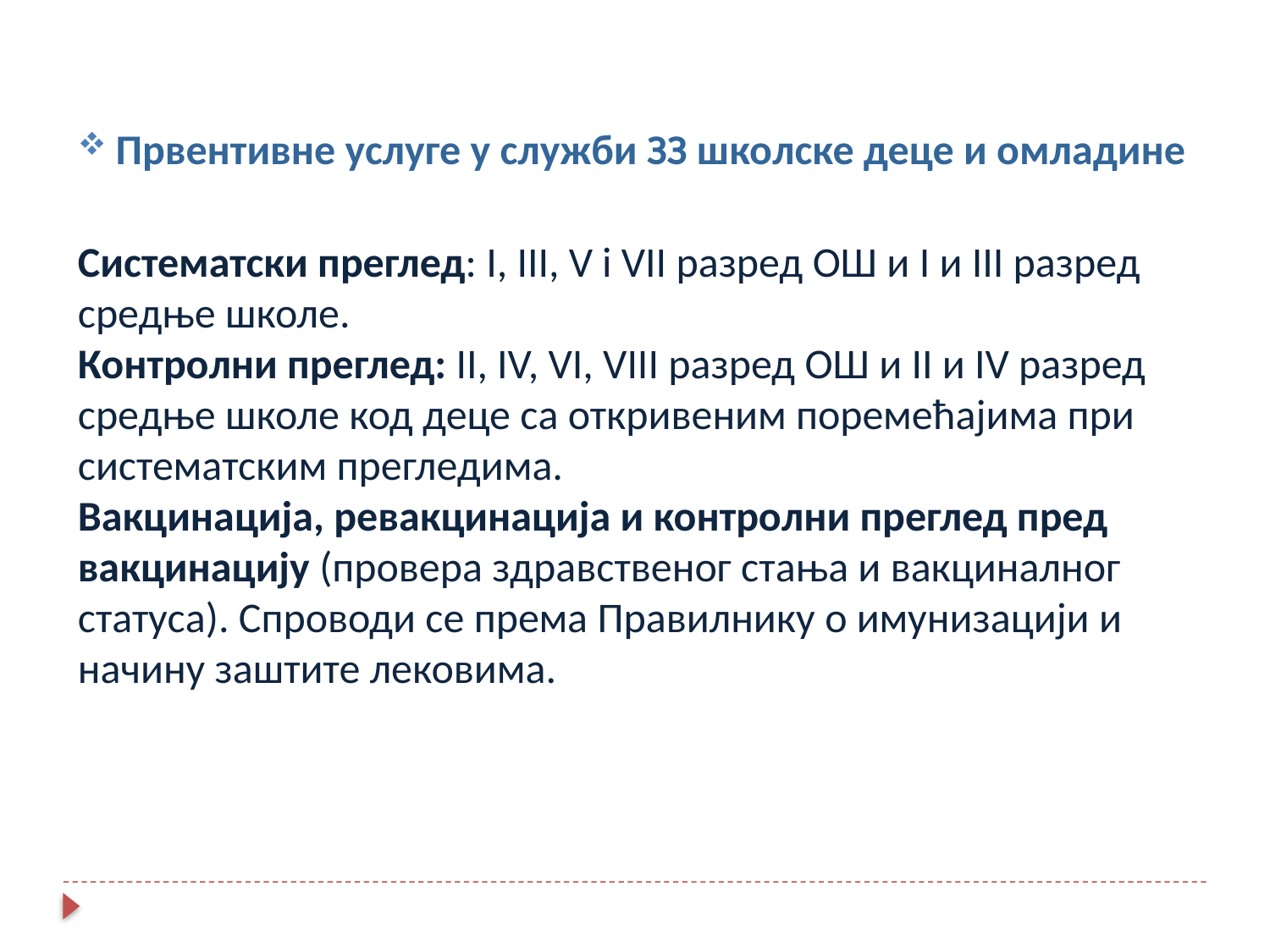

Првентивне услуге у служби ЗЗ школске деце и омладине
Систематски преглед: I, III, V i VII разред ОШ и I и III разред средње школе.
Контролни преглед: II, IV, VI, VIII разред ОШ и II и IV разред средње школе код деце са откривеним поремећајима при систематским прегледима.
Вакцинација, ревакцинација и контролни преглед пред вакцинацију (провера здравственог стања и вакциналног статуса). Спроводи се према Правилнику о имунизацији и начину заштите лековима.